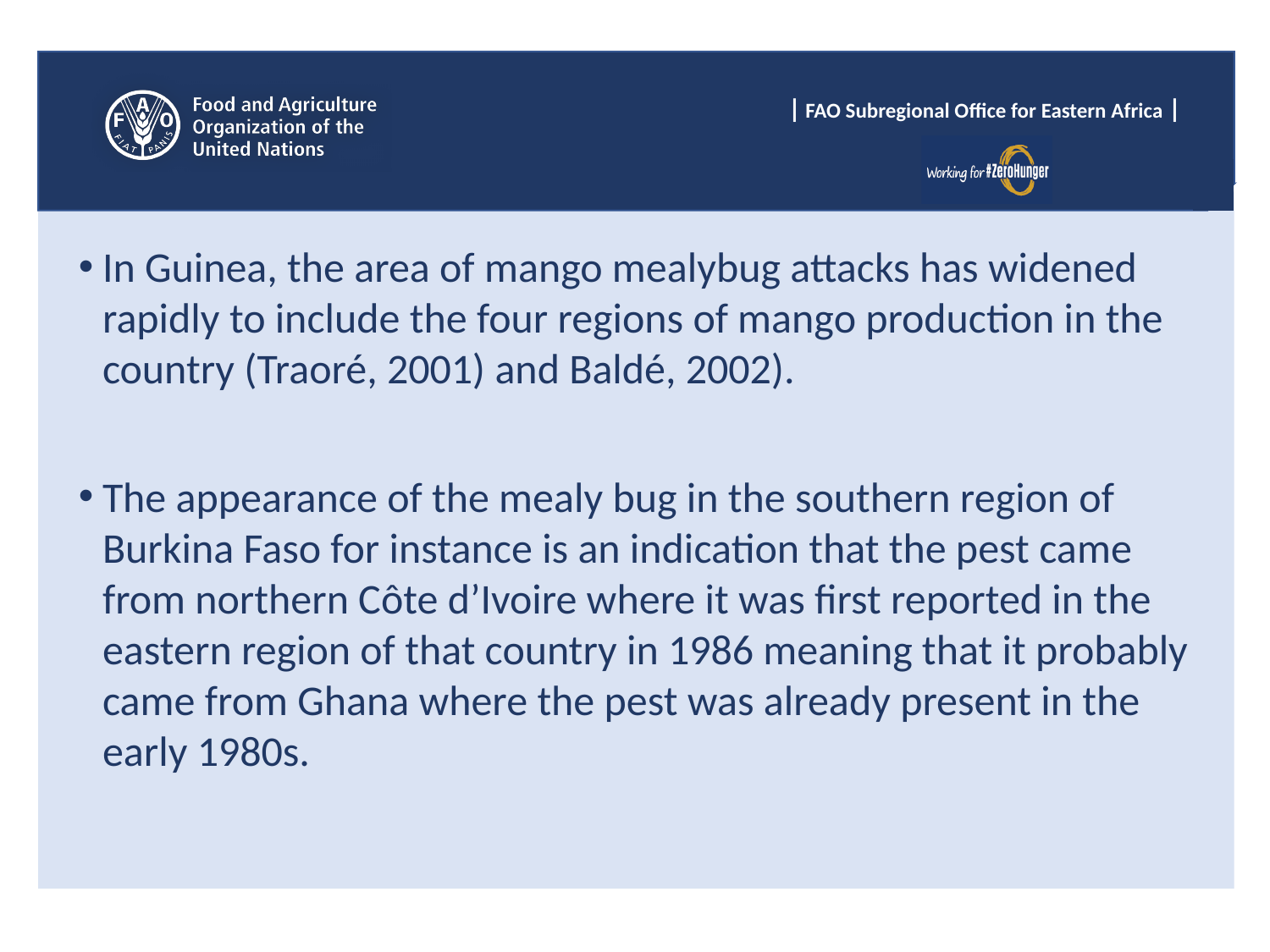

In Guinea, the area of mango mealybug attacks has widened rapidly to include the four regions of mango production in the country (Traoré, 2001) and Baldé, 2002).

The appearance of the mealy bug in the southern region of Burkina Faso for instance is an indication that the pest came from northern Côte d’Ivoire where it was first reported in the eastern region of that country in 1986 meaning that it probably came from Ghana where the pest was already present in the early 1980s.